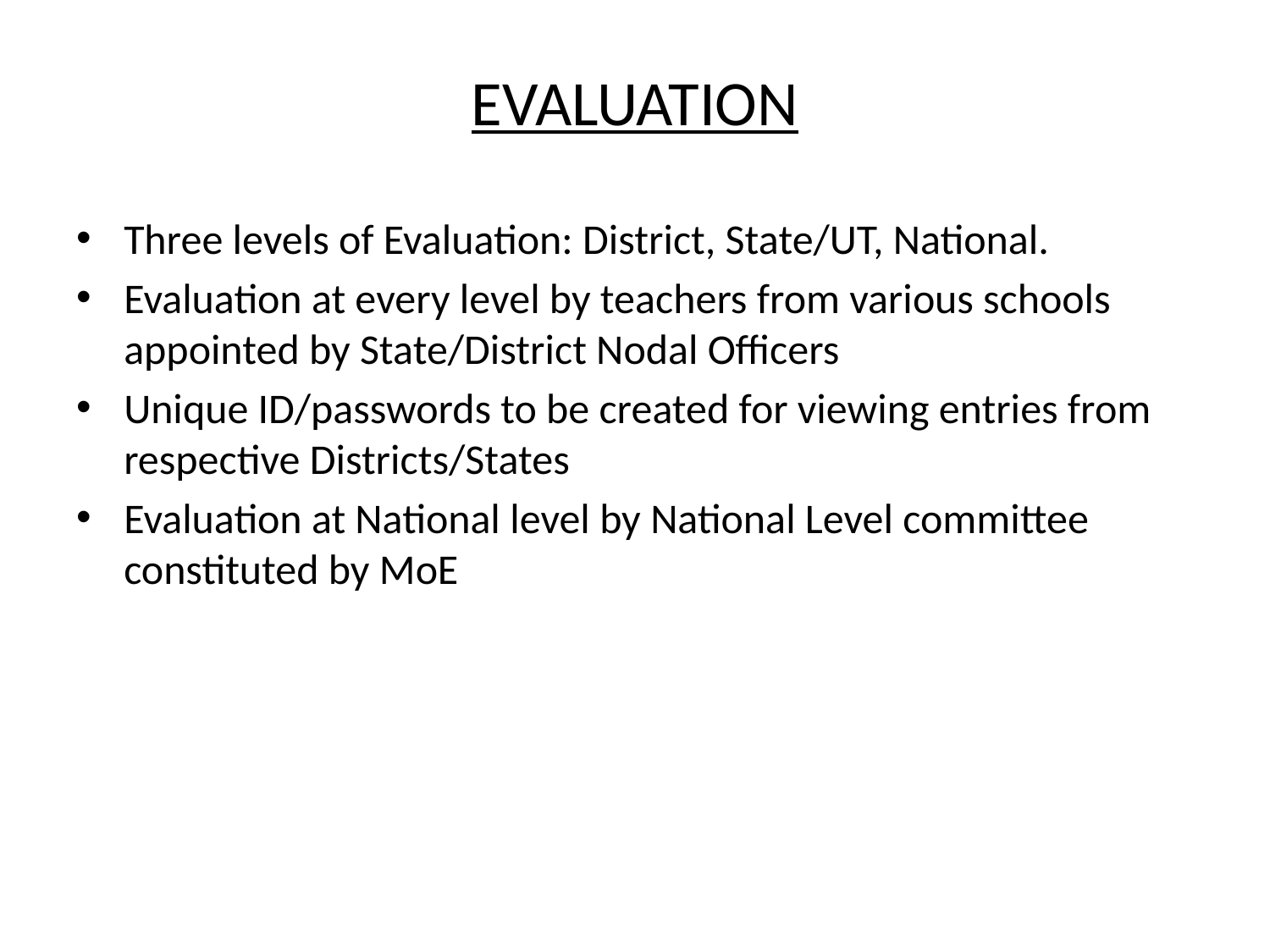

# EVALUATION
Three levels of Evaluation: District, State/UT, National.
Evaluation at every level by teachers from various schools appointed by State/District Nodal Officers
Unique ID/passwords to be created for viewing entries from respective Districts/States
Evaluation at National level by National Level committee constituted by MoE